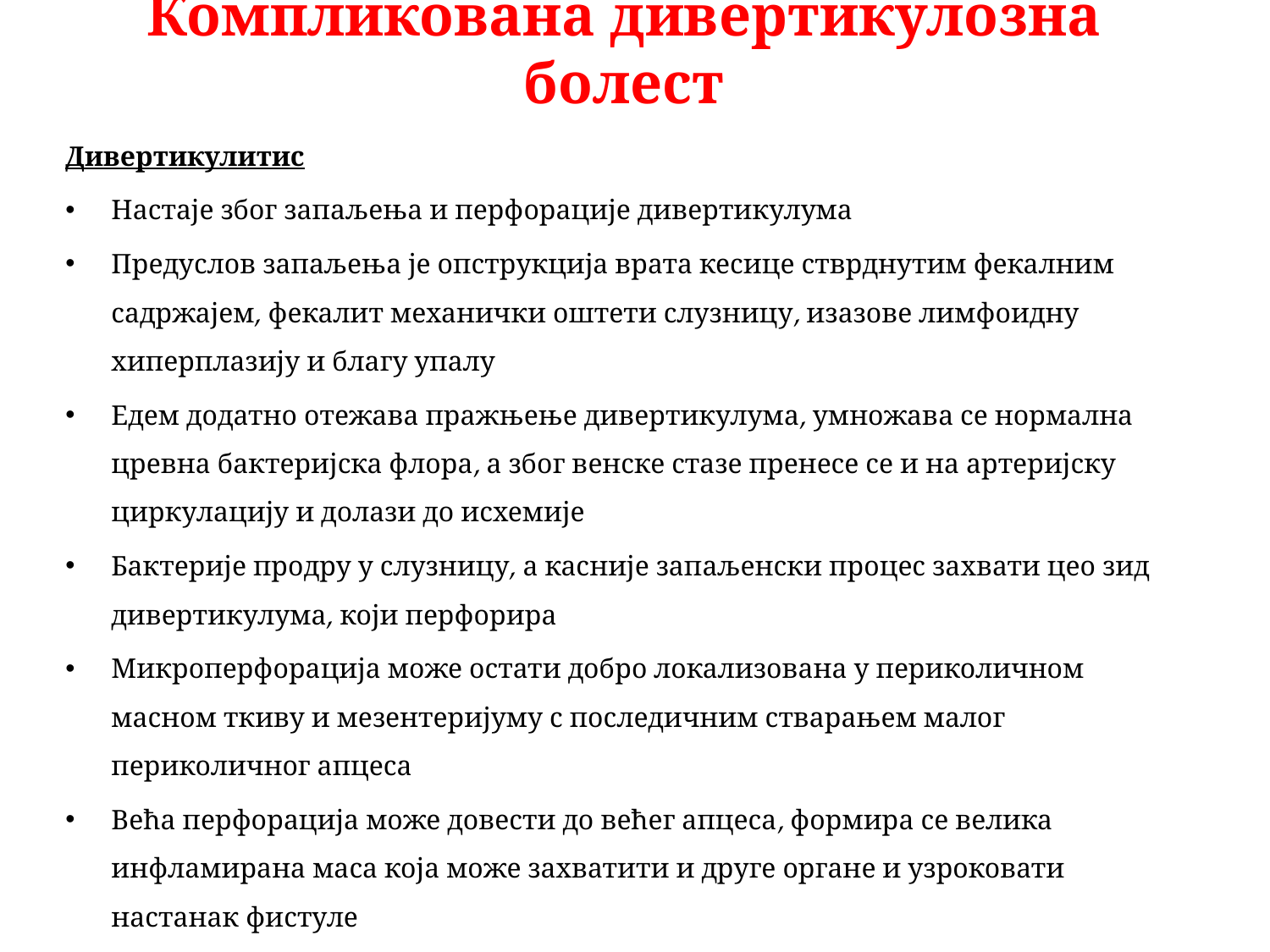

# Компликована дивертикулозна болест
Дивертикулитис
Настаје због запаљења и перфорације дивертикулума
Предуслов запаљења је опструкција врата кесице стврднутим фекалним садржајем, фекалит механички оштети слузницу, изазове лимфоидну хиперплазију и благу упалу
Едем додатно отежава пражњење дивертикулума, умножава се нормална цревна бактеријска флора, а због венске стазе пренесе се и на артеријску циркулацију и долази до исхемије
Бактерије продру у слузницу, а касније запаљенски процес захвати цео зид дивертикулума, који перфорира
Микроперфорација може остати добро локализована у периколичном масном ткиву и мезентеријуму с последичним стварањем малог периколичног апцеса
Већа перфорација може довести до већег апцеса, формира се велика инфламирана маса која може захватити и друге органе и узроковати настанак фистуле